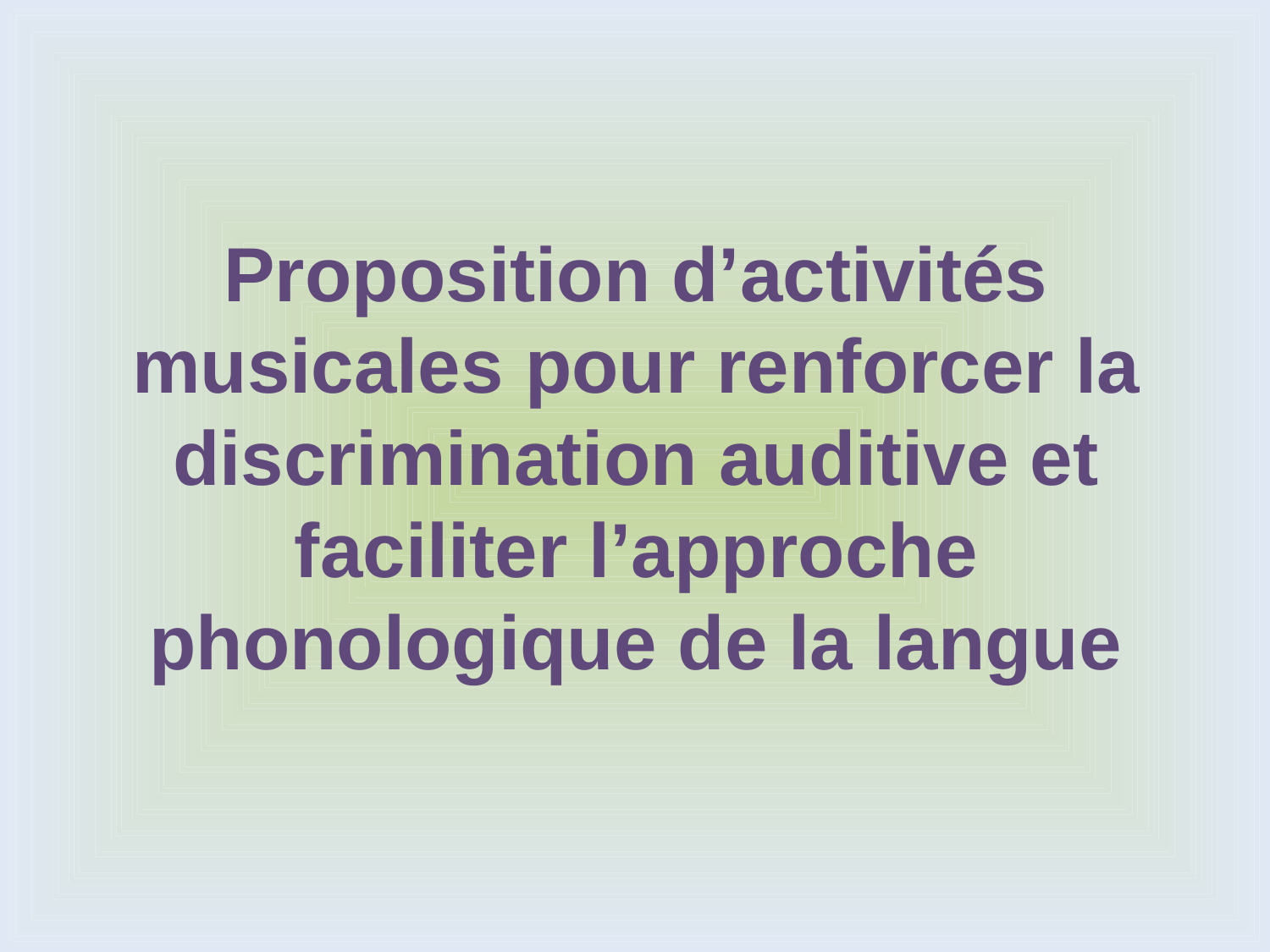

# Proposition d’activités musicales pour renforcer la discrimination auditive et faciliter l’approche phonologique de la langue